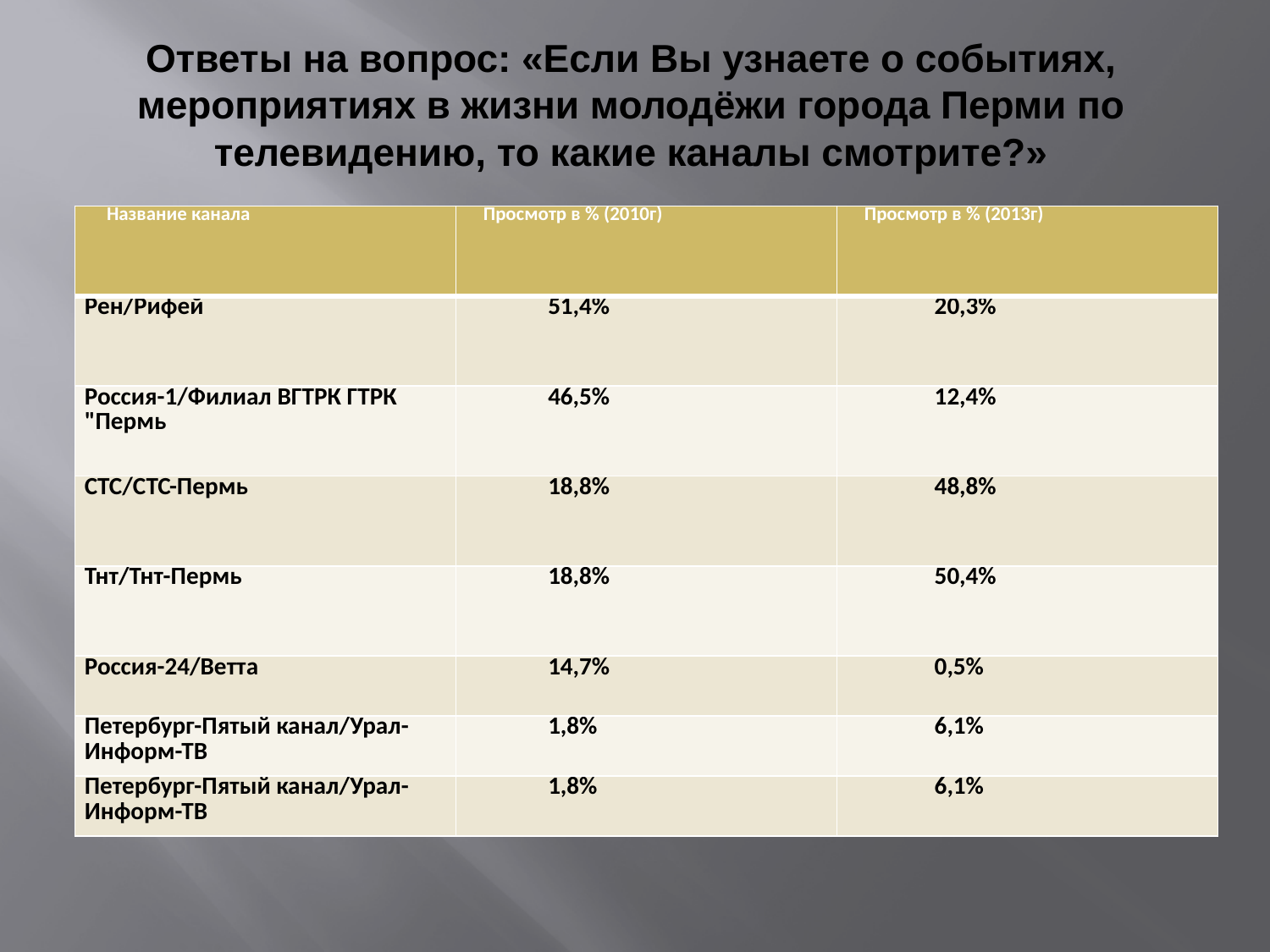

# Ответы на вопрос: «Если Вы узнаете о событиях, мероприятиях в жизни молодёжи города Перми по телевидению, то какие каналы смотрите?»
| Название канала | Просмотр в % (2010г) | Просмотр в % (2013г) |
| --- | --- | --- |
| Рен/Рифей | 51,4% | 20,3% |
| Россия-1/Филиал ВГТРК ГТРК "Пермь | 46,5% | 12,4% |
| СТС/СТС-Пермь | 18,8% | 48,8% |
| Тнт/Тнт-Пермь | 18,8% | 50,4% |
| Россия-24/Ветта | 14,7% | 0,5% |
| Петербург-Пятый канал/Урал-Информ-ТВ | 1,8% | 6,1% |
| Петербург-Пятый канал/Урал-Информ-ТВ | 1,8% | 6,1% |